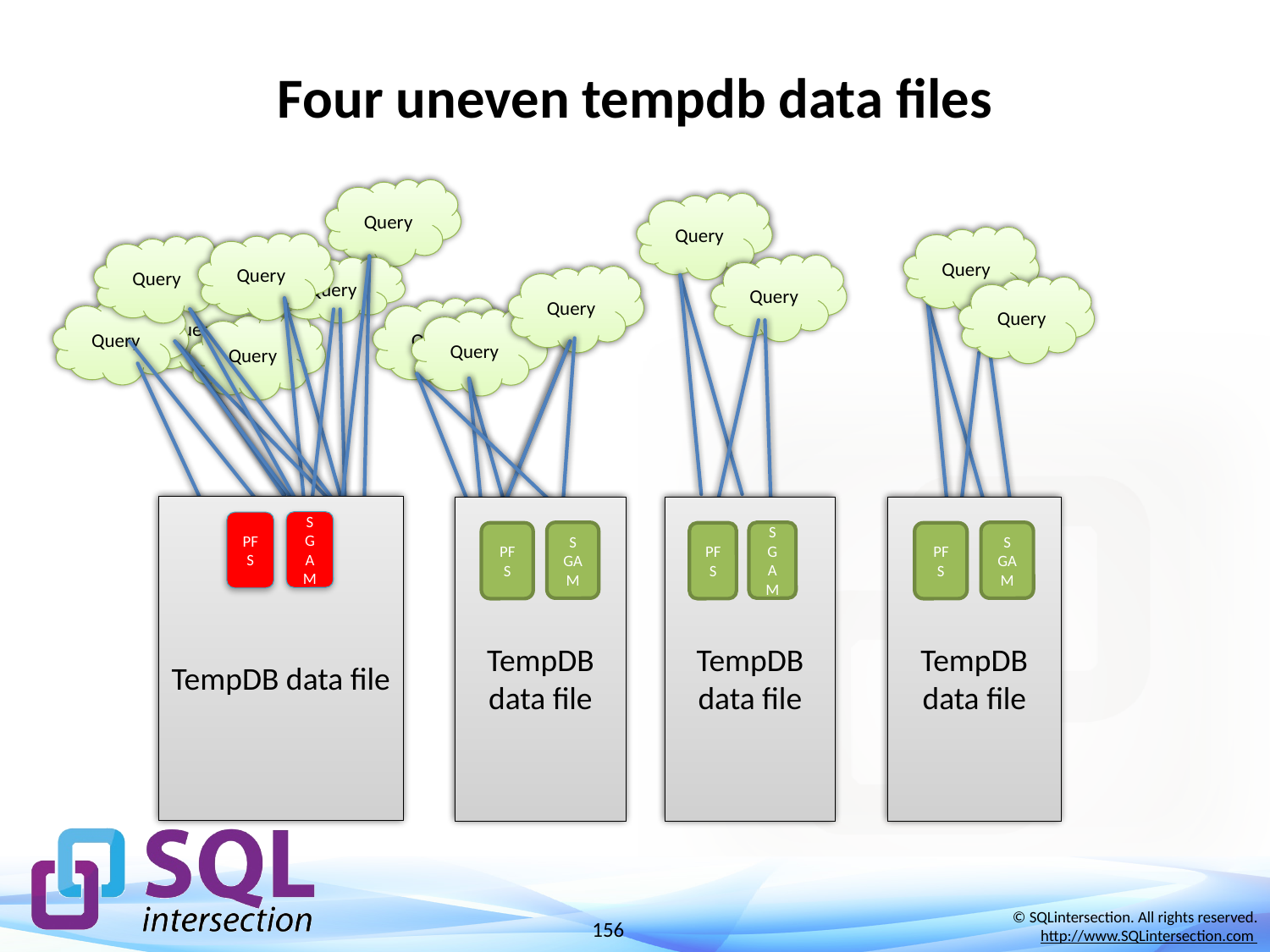

# Four uneven tempdb data files
Query
Query
Query
Query
Query
Query
Query
Query
Query
Query
Query
Query
Query
Query

TempDB data file

TempDB data file
S
GAM
PFS

TempDB data file
S
GAM
PFS

TempDB data file
S
GAM
PFS
S
GAM
PFS